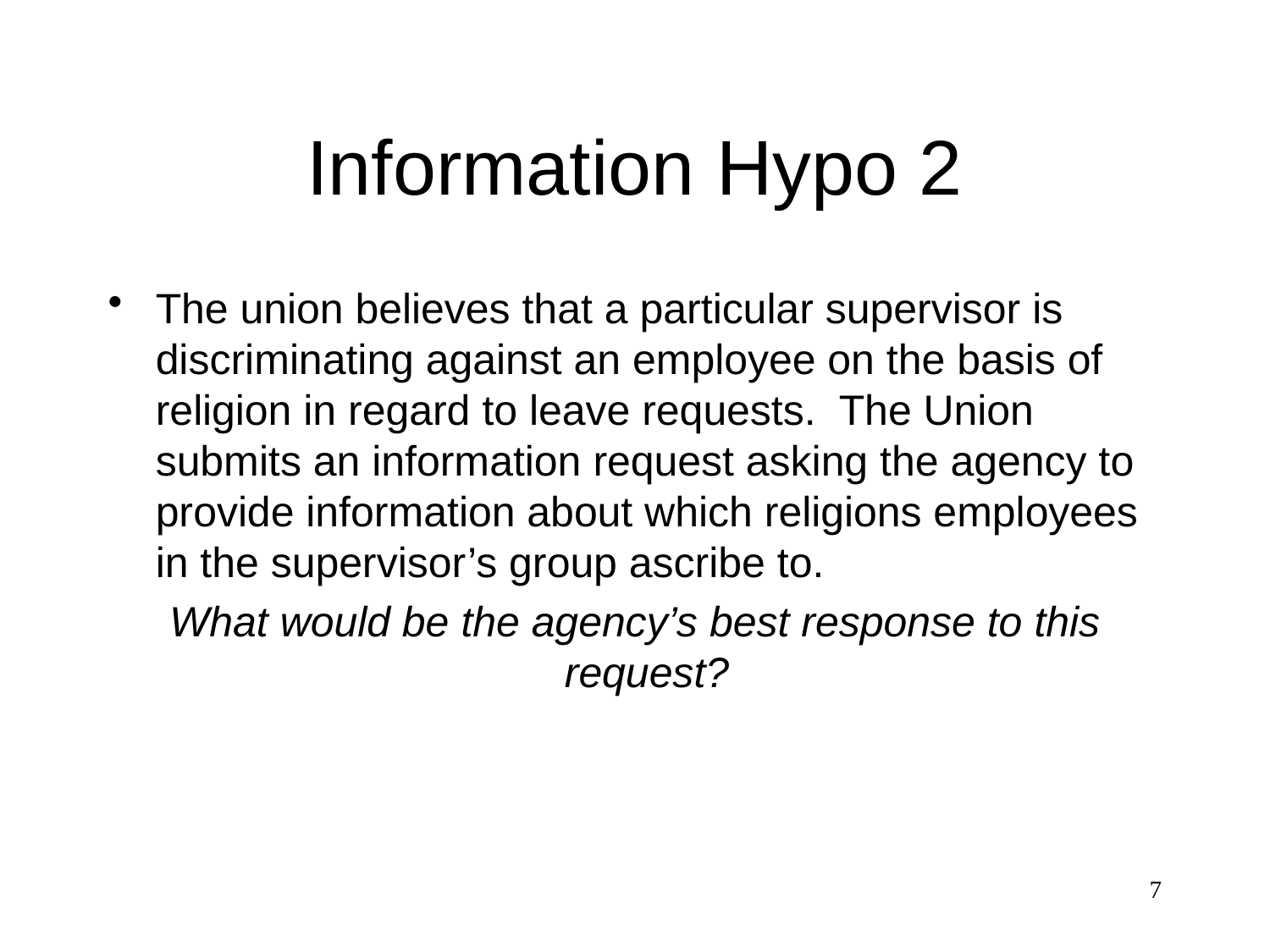

# Information Hypo 2
The union believes that a particular supervisor is discriminating against an employee on the basis of religion in regard to leave requests.  The Union submits an information request asking the agency to provide information about which religions employees in the supervisor’s group ascribe to.
What would be the agency’s best response to this request?
7